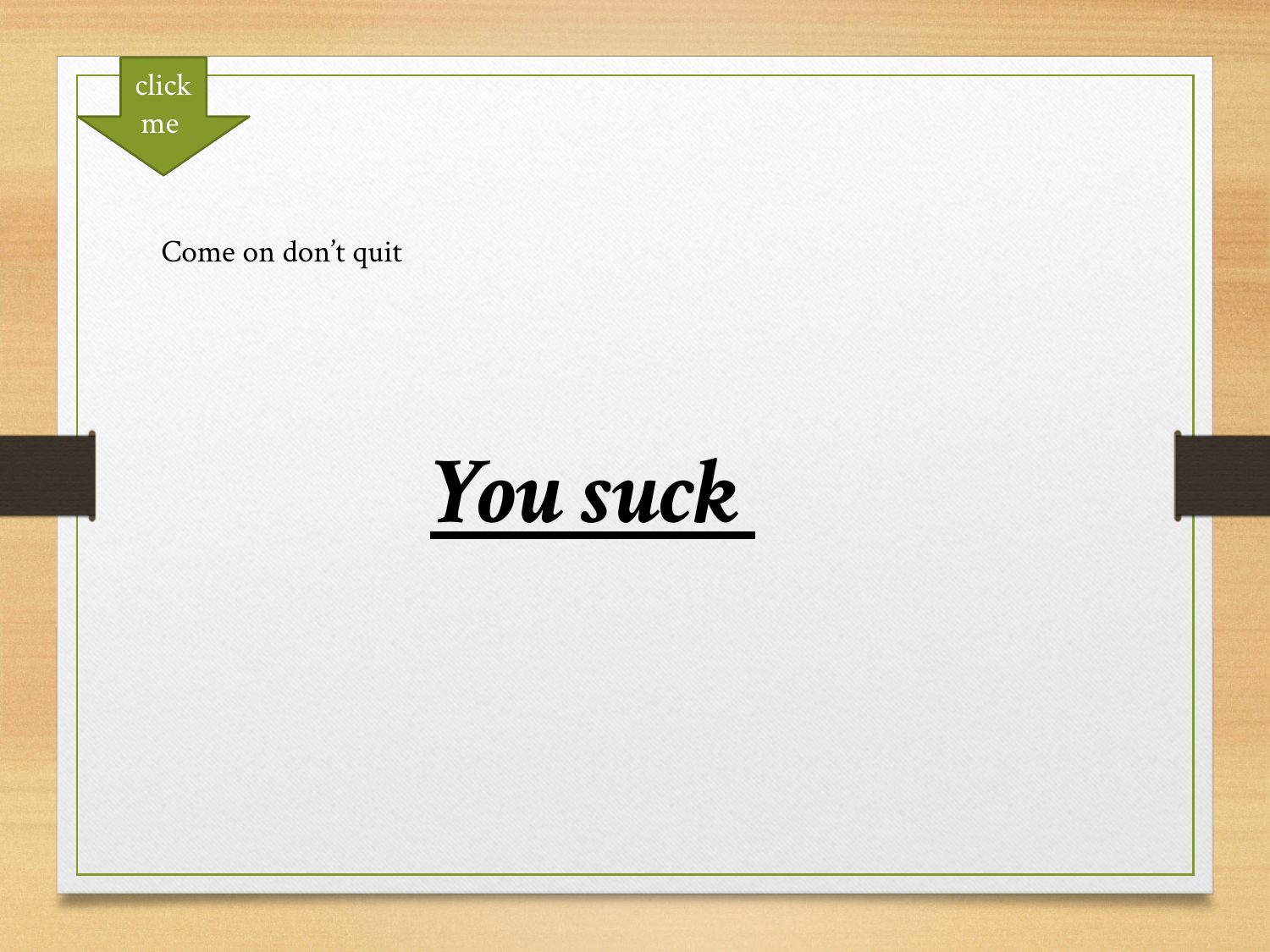

click me
Come on don’t quit

You suck